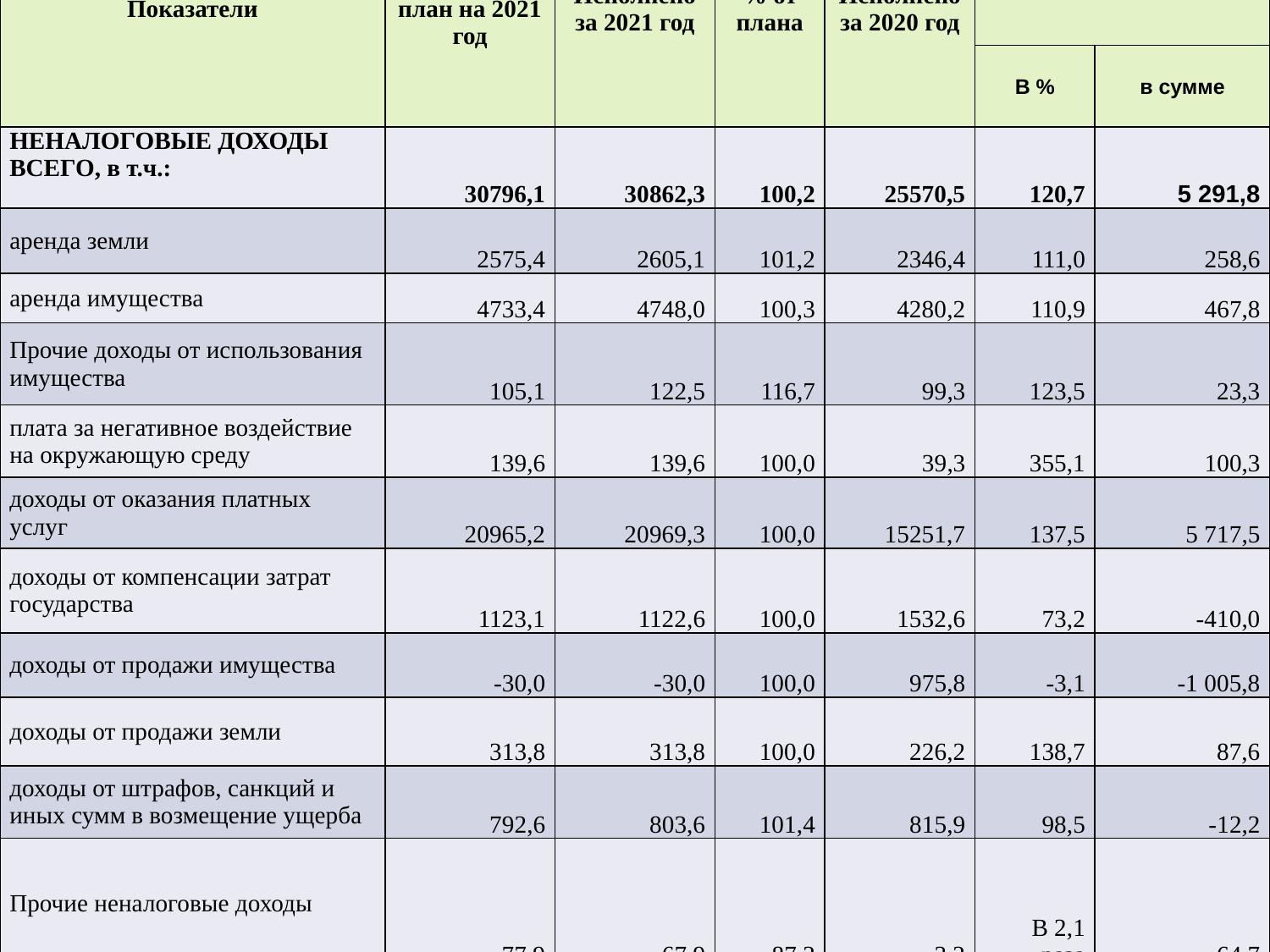

| Показатели | Уточненный план на 2021 год | Исполнено за 2021 год | % от плана | Исполнено за 2020 год | Рост (снижение) поступлений в 2021 году к 2020 году |  |
| --- | --- | --- | --- | --- | --- | --- |
|  |  |  |  |  | В % | в сумме |
| НЕНАЛОГОВЫЕ ДОХОДЫ ВСЕГО, в т.ч.: | 30796,1 | 30862,3 | 100,2 | 25570,5 | 120,7 | 5 291,8 |
| аренда земли | 2575,4 | 2605,1 | 101,2 | 2346,4 | 111,0 | 258,6 |
| аренда имущества | 4733,4 | 4748,0 | 100,3 | 4280,2 | 110,9 | 467,8 |
| Прочие доходы от использования имущества | 105,1 | 122,5 | 116,7 | 99,3 | 123,5 | 23,3 |
| плата за негативное воздействие на окружающую среду | 139,6 | 139,6 | 100,0 | 39,3 | 355,1 | 100,3 |
| доходы от оказания платных услуг | 20965,2 | 20969,3 | 100,0 | 15251,7 | 137,5 | 5 717,5 |
| доходы от компенсации затрат государства | 1123,1 | 1122,6 | 100,0 | 1532,6 | 73,2 | -410,0 |
| доходы от продажи имущества | -30,0 | -30,0 | 100,0 | 975,8 | -3,1 | -1 005,8 |
| доходы от продажи земли | 313,8 | 313,8 | 100,0 | 226,2 | 138,7 | 87,6 |
| доходы от штрафов, санкций и иных сумм в возмещение ущерба | 792,6 | 803,6 | 101,4 | 815,9 | 98,5 | -12,2 |
| Прочие неналоговые доходы | 77,9 | 67,9 | 87,2 | 3,2 | В 2,1 раза | 64,7 |